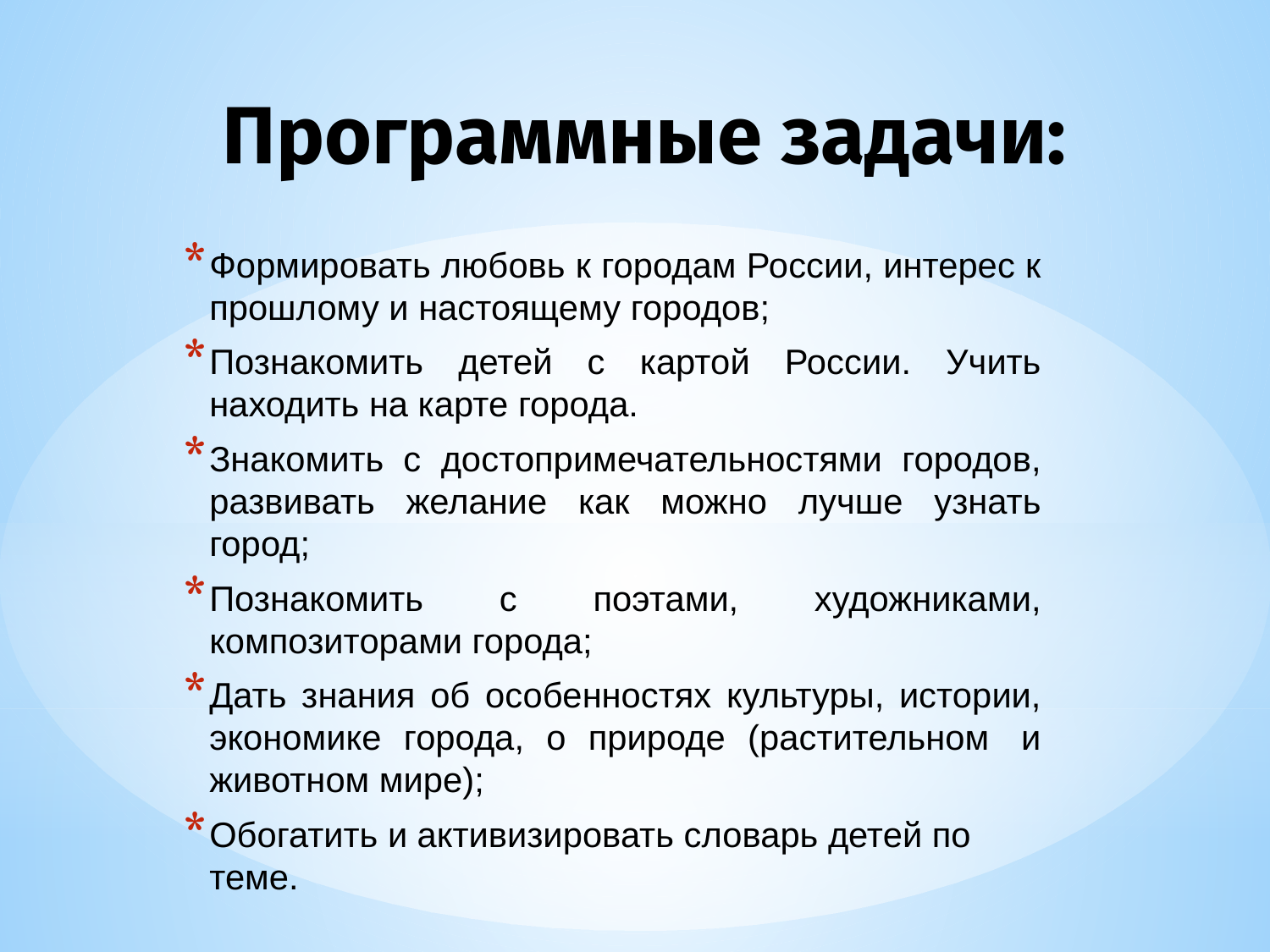

# Программные задачи:
Формировать любовь к городам России, интерес к прошлому и настоящему городов;
Познакомить детей с картой России. Учить находить на карте города.
Знакомить с достопримечательностями городов, развивать желание как можно лучше узнать город;
Познакомить с поэтами, художниками, композиторами города;
Дать знания об особенностях культуры, истории, экономике города, о природе (растительном  и животном мире);
Обогатить и активизировать словарь детей по теме.